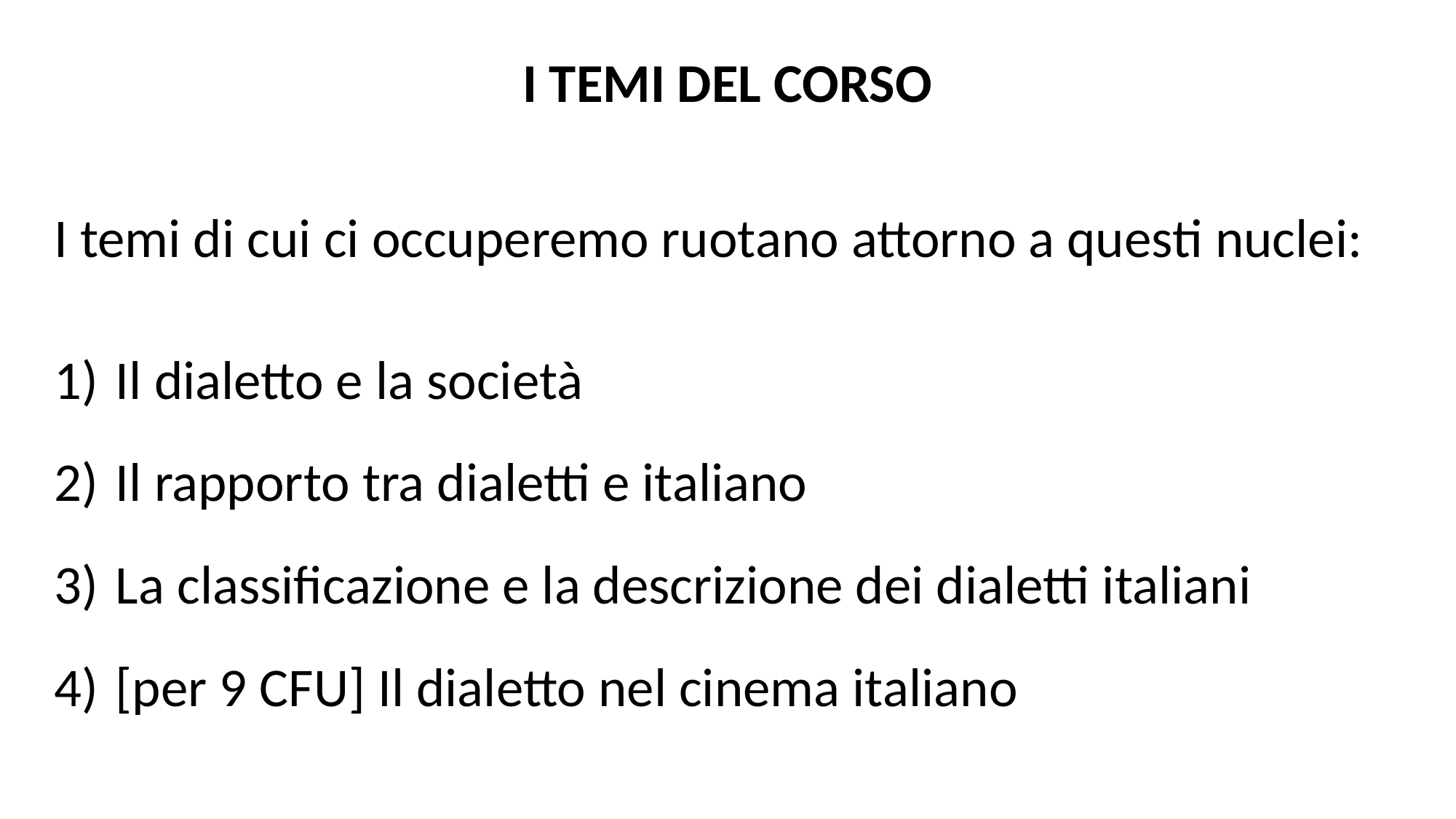

# I TEMI DEL CORSO
I temi di cui ci occuperemo ruotano attorno a questi nuclei:

Il dialetto e la società

Il rapporto tra dialetti e italiano

La classificazione e la descrizione dei dialetti italiani

[per 9 CFU] Il dialetto nel cinema italiano